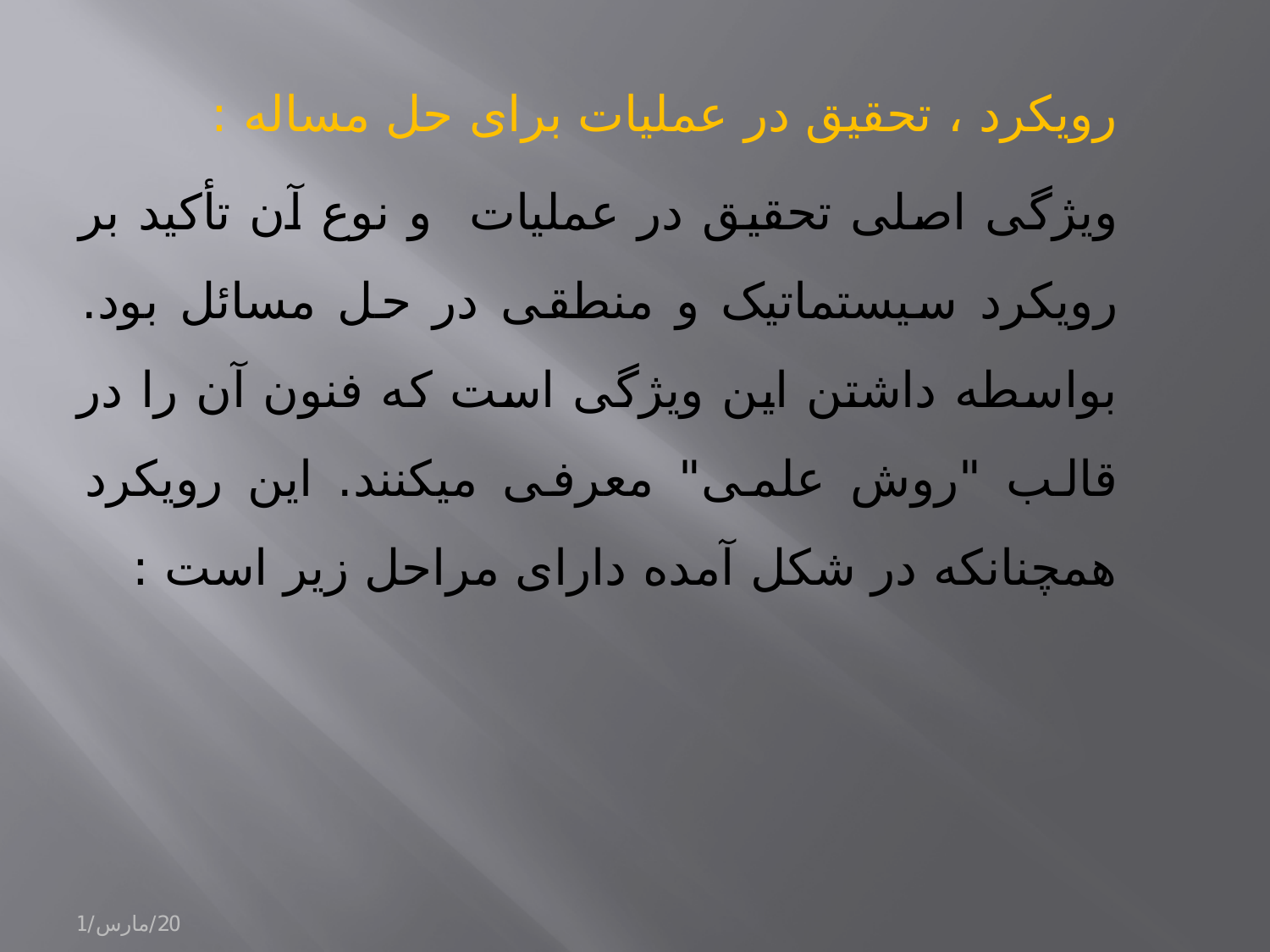

رویکرد ، تحقیق در عملیات برای حل مساله :
ویژگی اصلی تحقیق در عملیات  و نوع آن تأکید بر رویکرد سیستماتیک و منطقی در حل مسائل بود. بواسطه داشتن این ویژگی است که فنون آن را در قالب "روش علمی" معرفی می­کنند. این رویکرد همچنانکه در شکل آمده دارای مراحل زیر است :

20/مارس/1